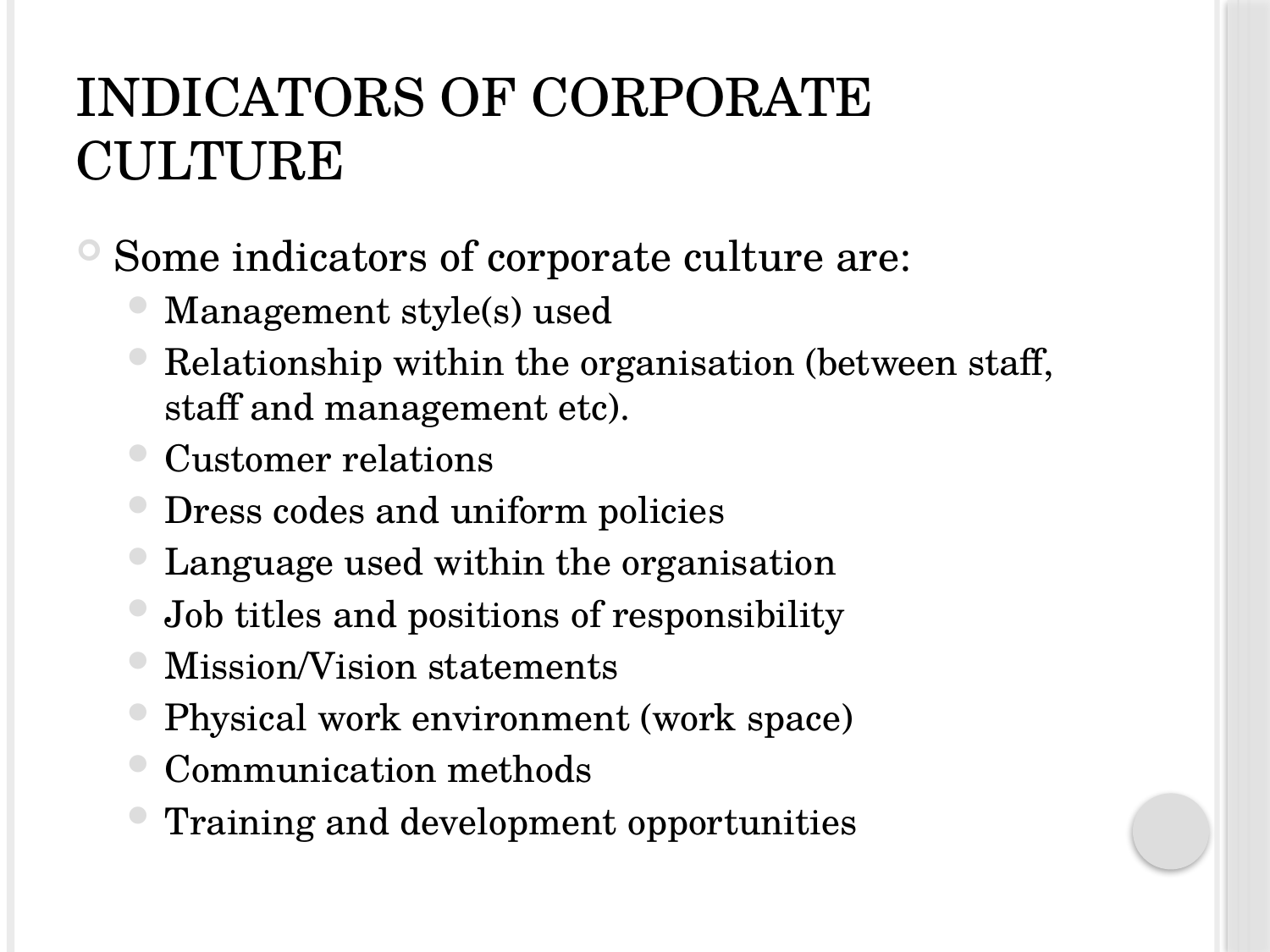

# Indicators of Corporate Culture
Some indicators of corporate culture are:
Management style(s) used
Relationship within the organisation (between staff, staff and management etc).
Customer relations
Dress codes and uniform policies
Language used within the organisation
Job titles and positions of responsibility
Mission/Vision statements
Physical work environment (work space)
Communication methods
Training and development opportunities